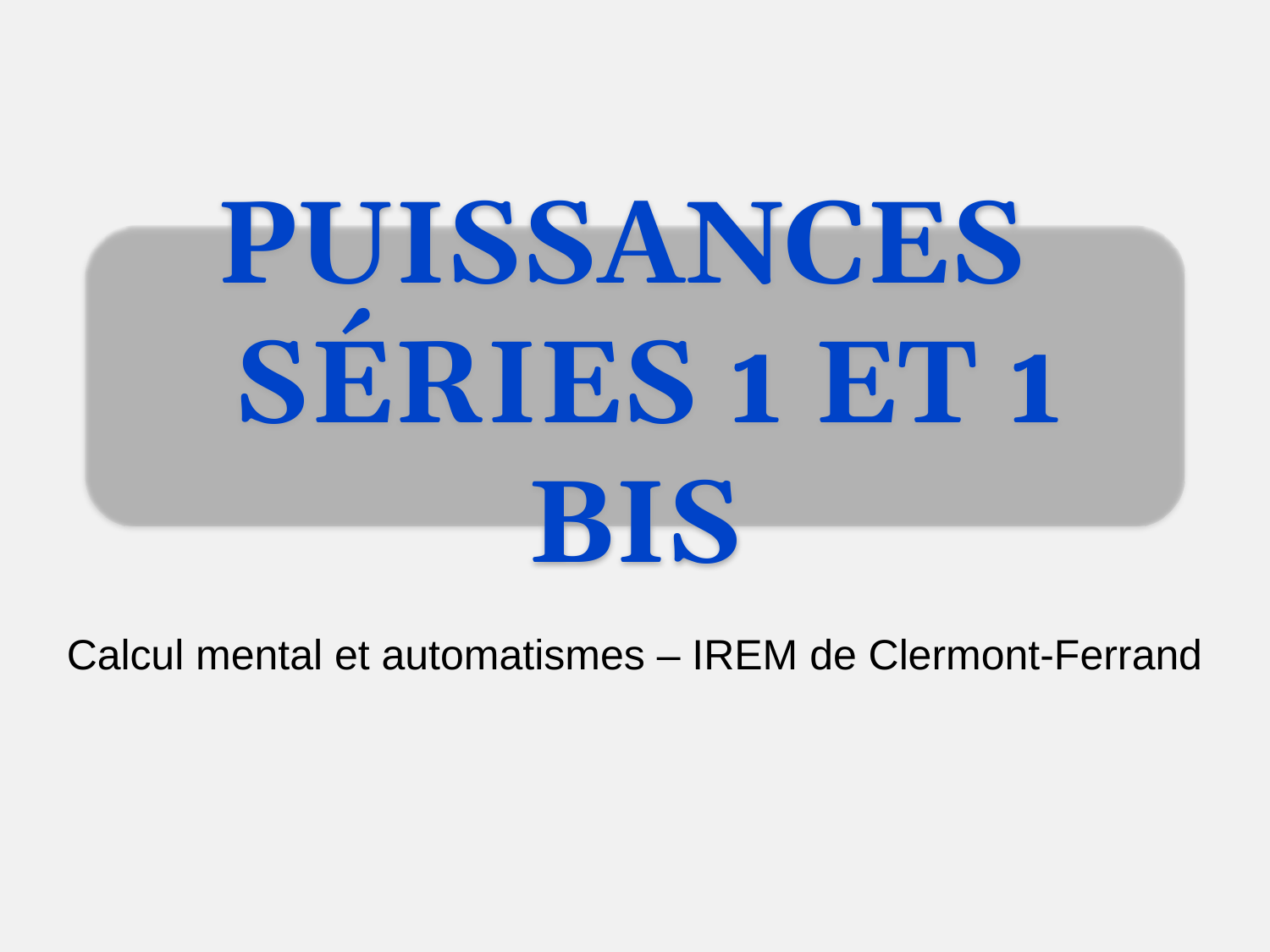

Puissances
 Séries 1 et 1 bis
Calcul mental et automatismes – IREM de Clermont-Ferrand